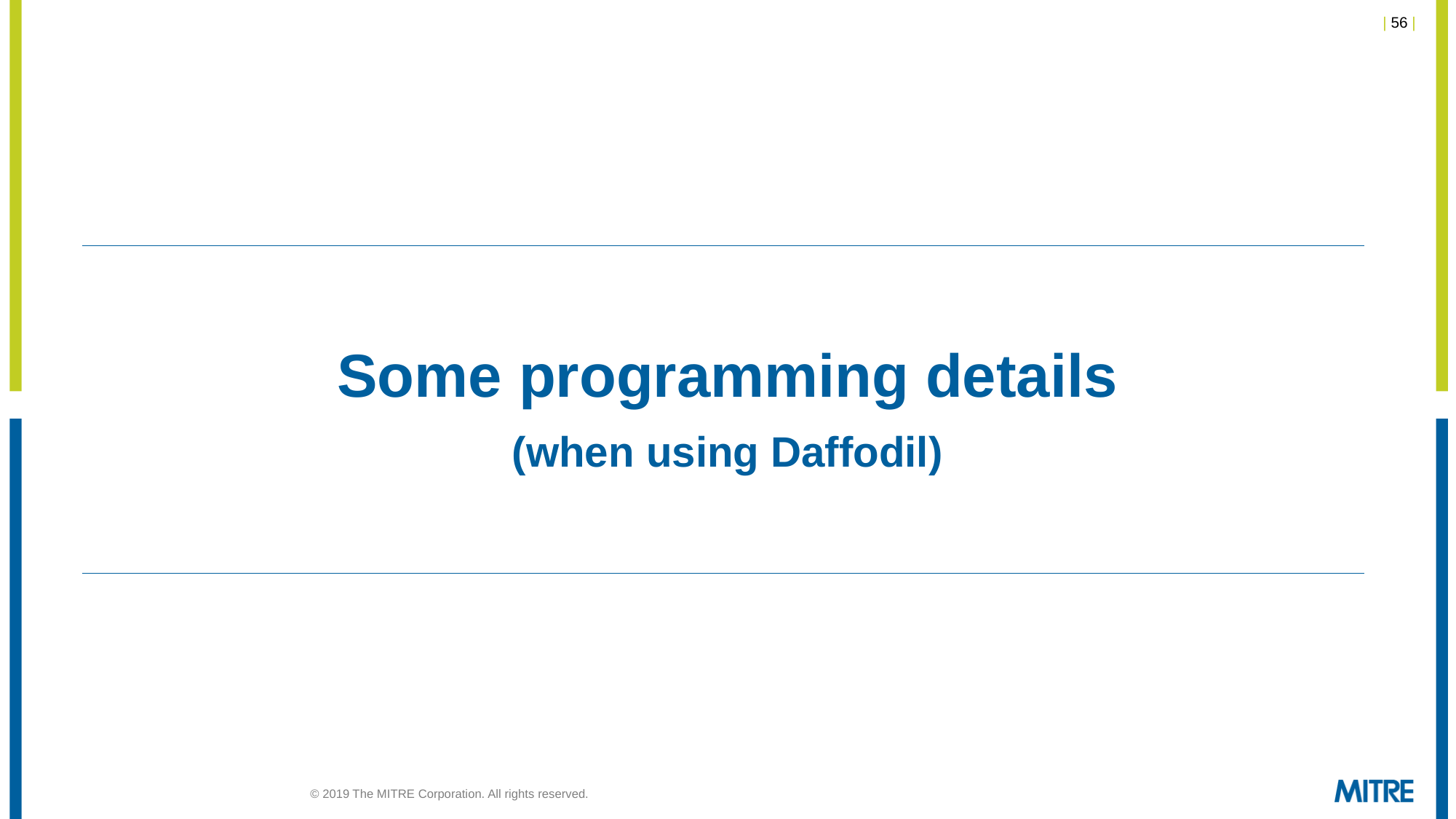

# Some programming details (when using Daffodil)
© 2019 The MITRE Corporation. All rights reserved.